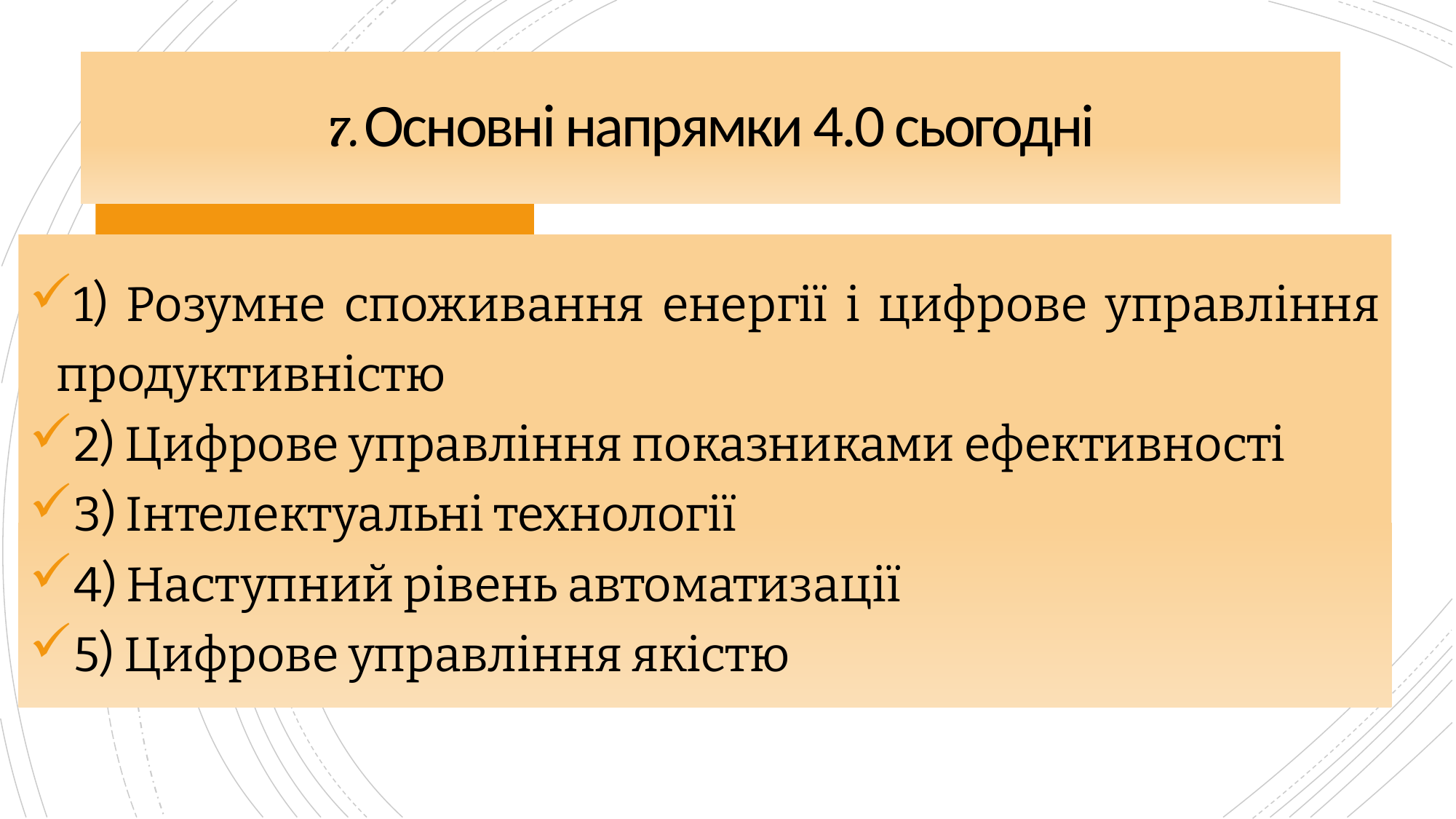

# 7. Основні напрямки 4.0 сьогодні
1) Розумне споживання енергії і цифрове управління продуктивністю
2) Цифрове управління показниками ефективності
3) Інтелектуальні технології
4) Наступний рівень автоматизації
5) Цифрове управління якістю